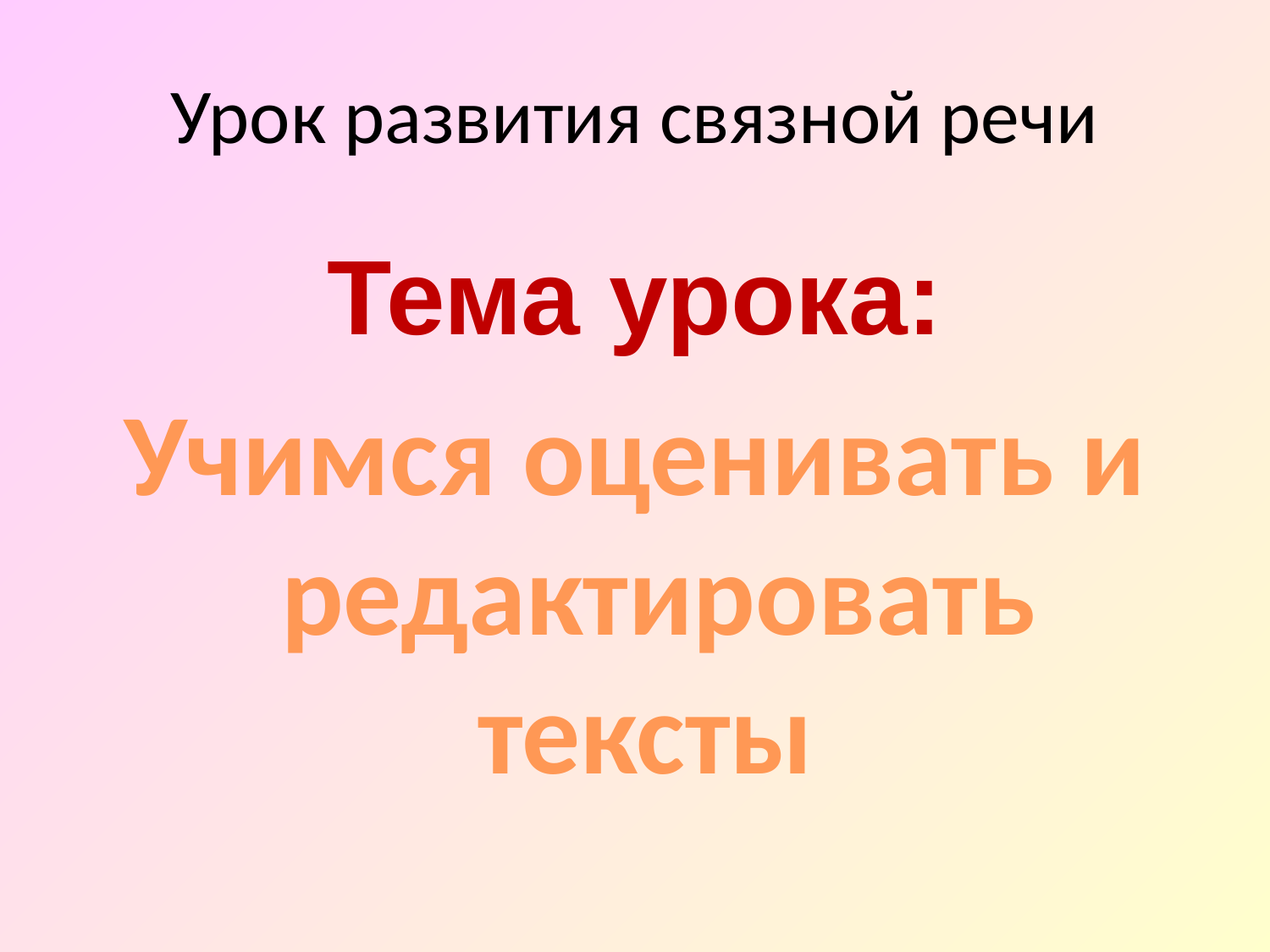

# Урок развития связной речи
Тема урока:
Учимся оценивать и редактировать тексты